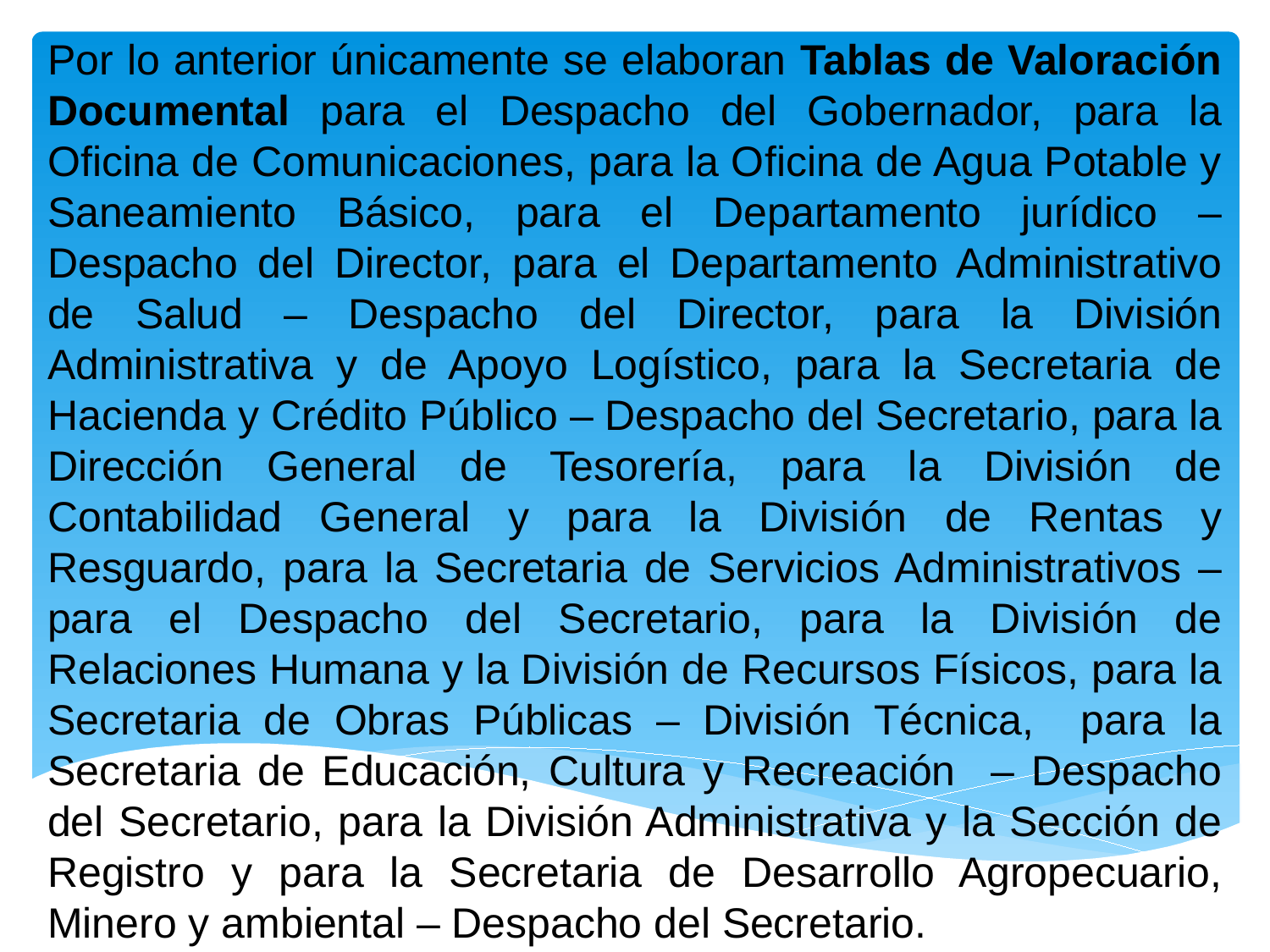

Por lo anterior únicamente se elaboran Tablas de Valoración Documental para el Despacho del Gobernador, para la Oficina de Comunicaciones, para la Oficina de Agua Potable y Saneamiento Básico, para el Departamento jurídico – Despacho del Director, para el Departamento Administrativo de Salud – Despacho del Director, para la División Administrativa y de Apoyo Logístico, para la Secretaria de Hacienda y Crédito Público – Despacho del Secretario, para la Dirección General de Tesorería, para la División de Contabilidad General y para la División de Rentas y Resguardo, para la Secretaria de Servicios Administrativos – para el Despacho del Secretario, para la División de Relaciones Humana y la División de Recursos Físicos, para la Secretaria de Obras Públicas – División Técnica,  para la Secretaria de Educación, Cultura y Recreación  – Despacho del Secretario, para la División Administrativa y la Sección de Registro y para la Secretaria de Desarrollo Agropecuario, Minero y ambiental – Despacho del Secretario.